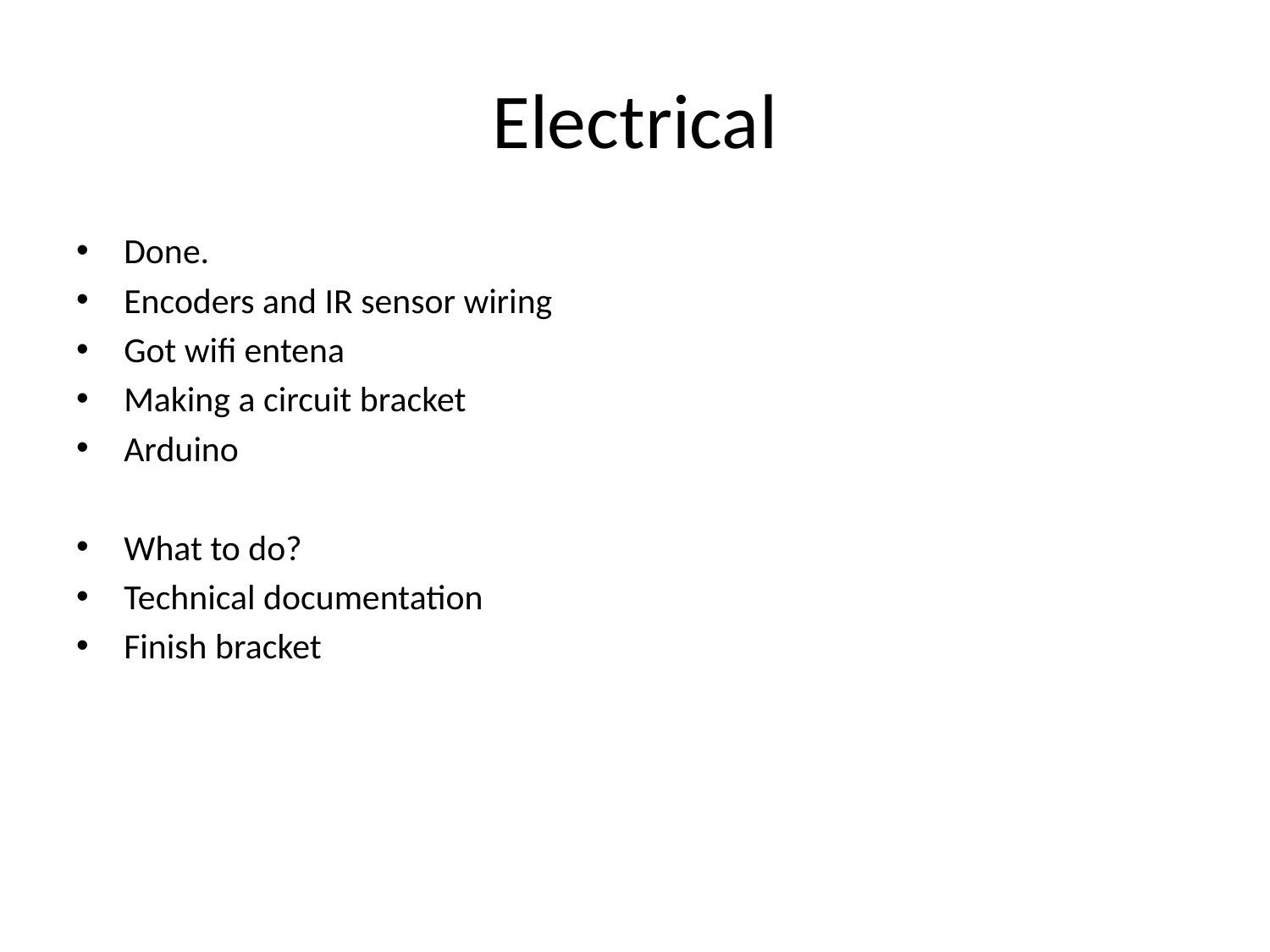

# Electrical
Done.
Encoders and IR sensor wiring
Got wifi entena
Making a circuit bracket
Arduino

What to do?
Technical documentation
Finish bracket